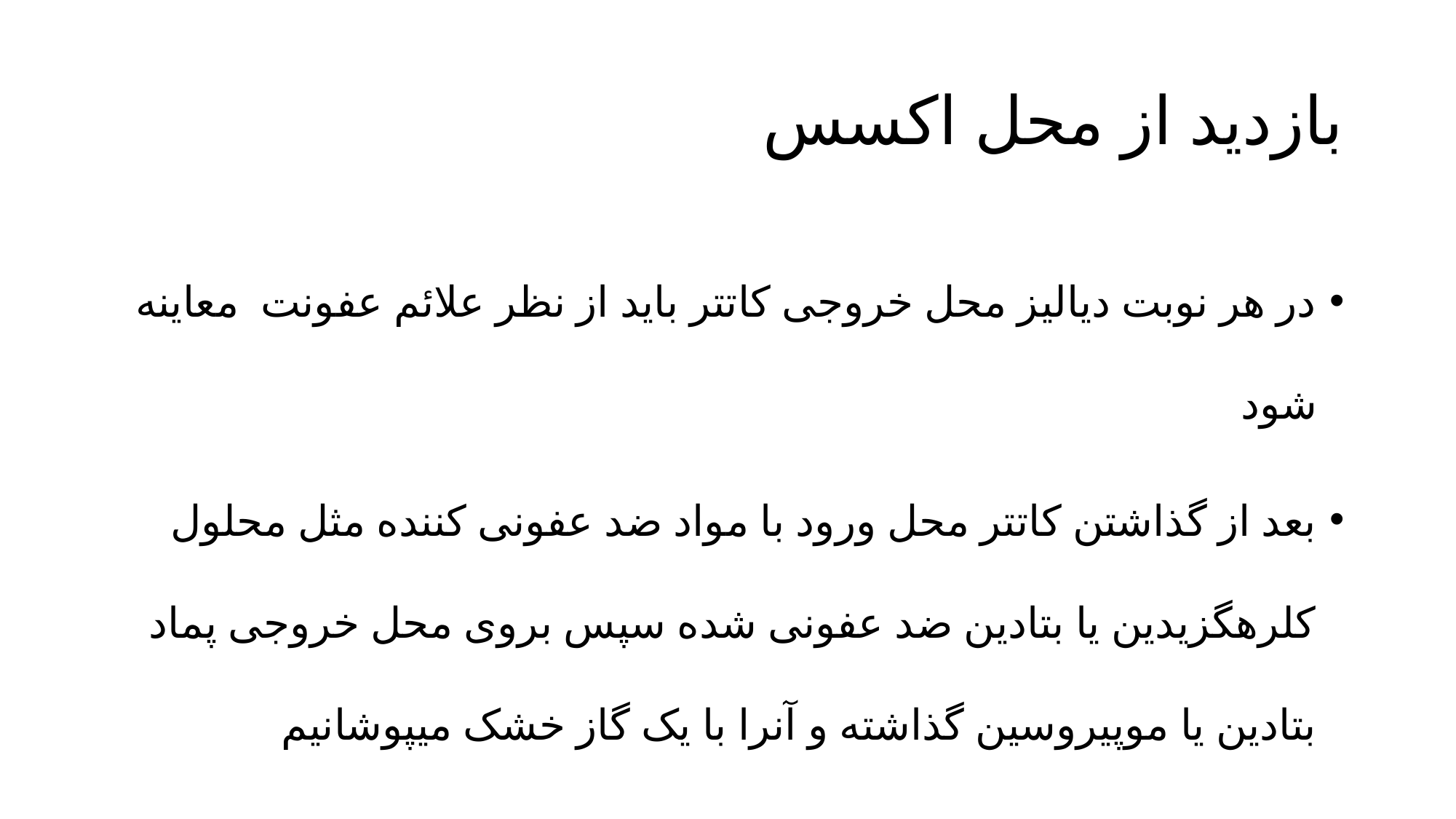

# بازدید از محل اکسس
در هر نوبت دیالیز محل خروجی کاتتر باید از نظر علائم عفونت  معاینه شود
بعد از گذاشتن کاتتر محل ورود با مواد ضد عفونی کننده مثل محلول کلرهگزیدین یا بتادین ضد عفونی شده سپس بروی محل خروجی پماد بتادین یا موپیروسین گذاشته و آنرا با یک گاز خشک میپوشانیم